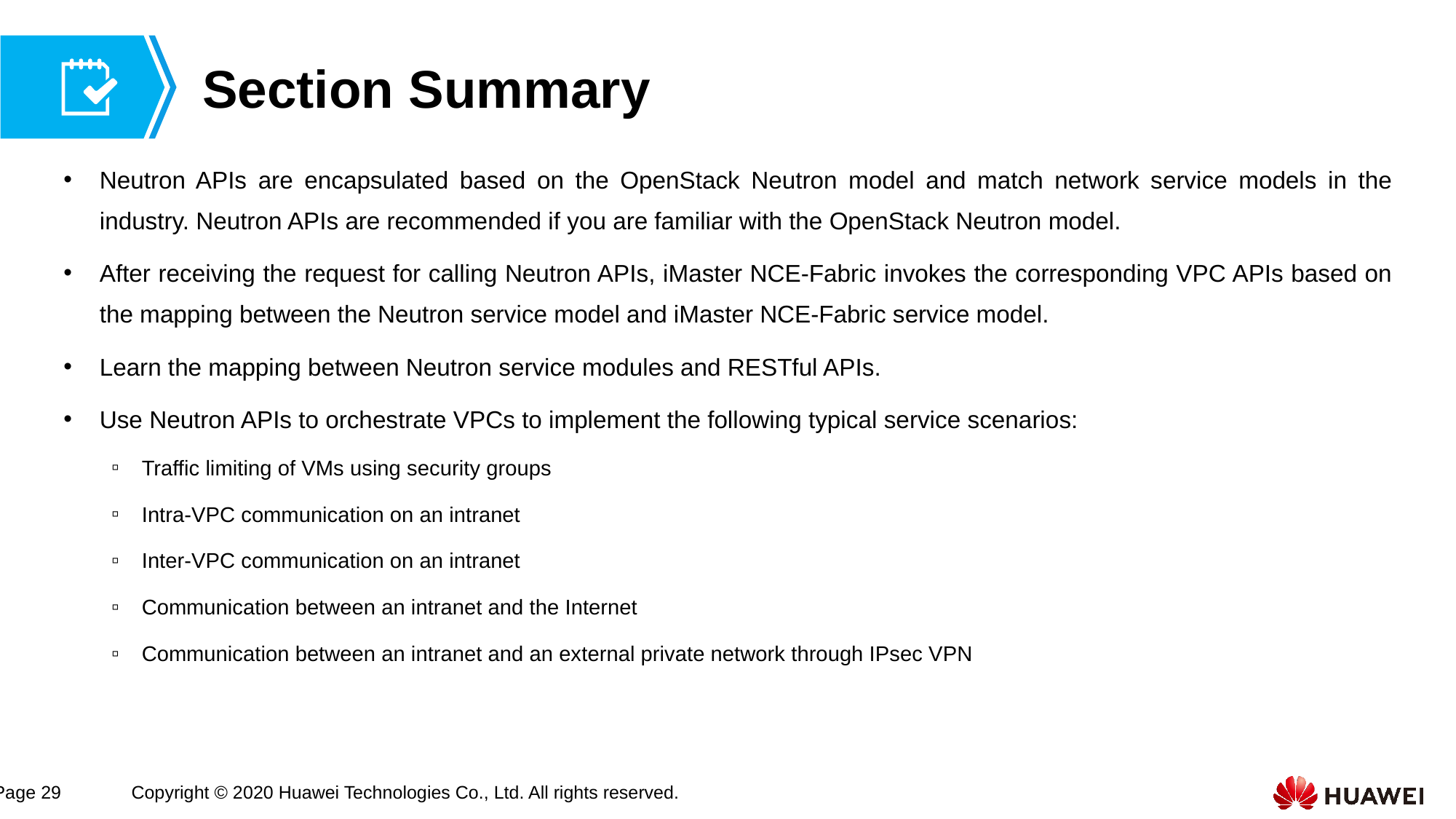

Neutron APIs are encapsulated based on the OpenStack Neutron model and match network service models in the industry. Neutron APIs are recommended if you are familiar with the OpenStack Neutron model.
After receiving the request for calling Neutron APIs, iMaster NCE-Fabric invokes the corresponding VPC APIs based on the mapping between the Neutron service model and iMaster NCE-Fabric service model.
Learn the mapping between Neutron service modules and RESTful APIs.
Use Neutron APIs to orchestrate VPCs to implement the following typical service scenarios:
Traffic limiting of VMs using security groups
Intra-VPC communication on an intranet
Inter-VPC communication on an intranet
Communication between an intranet and the Internet
Communication between an intranet and an external private network through IPsec VPN